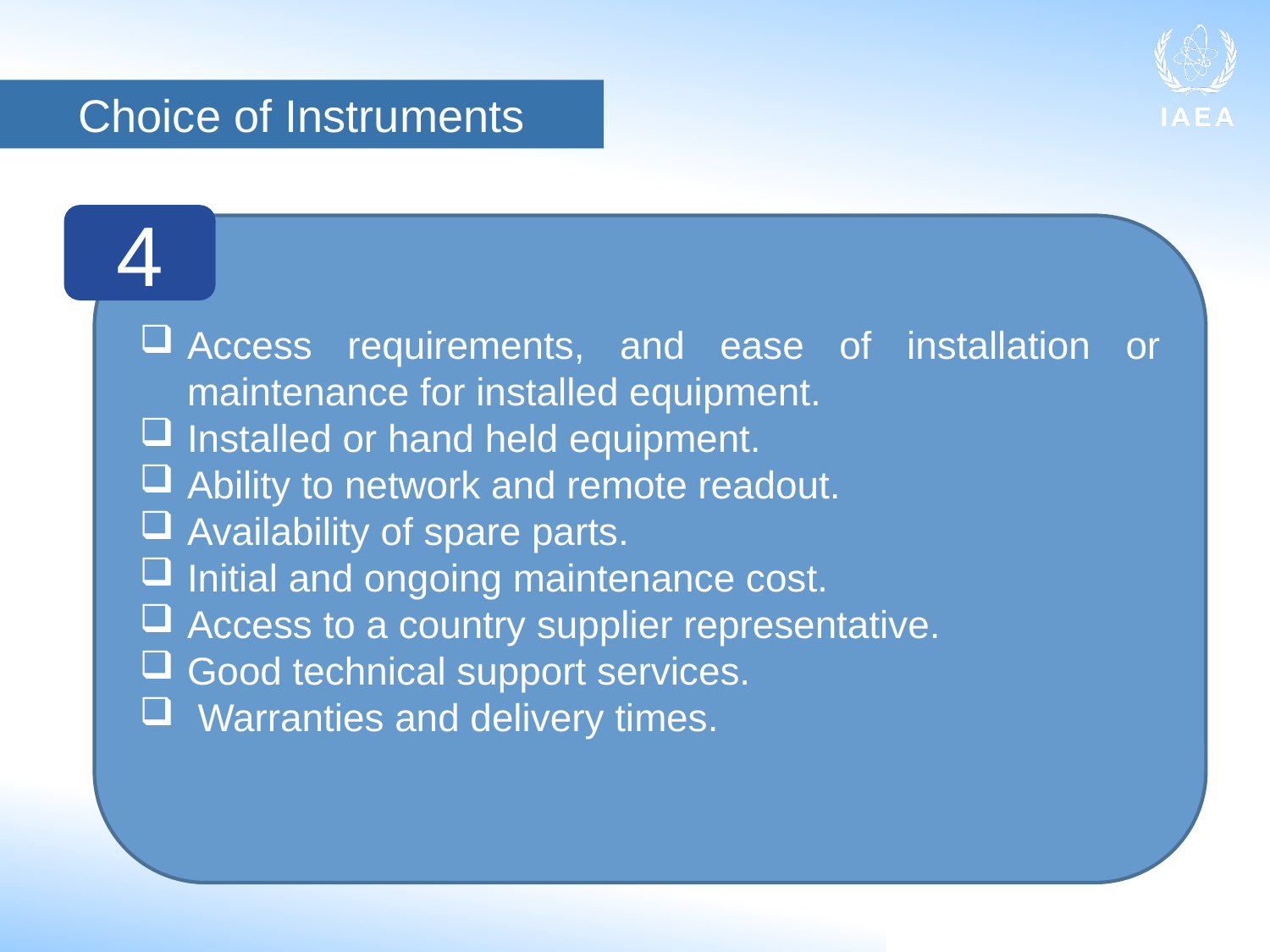

Choice of Instruments
4
Access requirements, and ease of installation or maintenance for installed equipment.
Installed or hand held equipment.
Ability to network and remote readout.
Availability of spare parts.
Initial and ongoing maintenance cost.
Access to a country supplier representative.
Good technical support services.
 Warranties and delivery times.